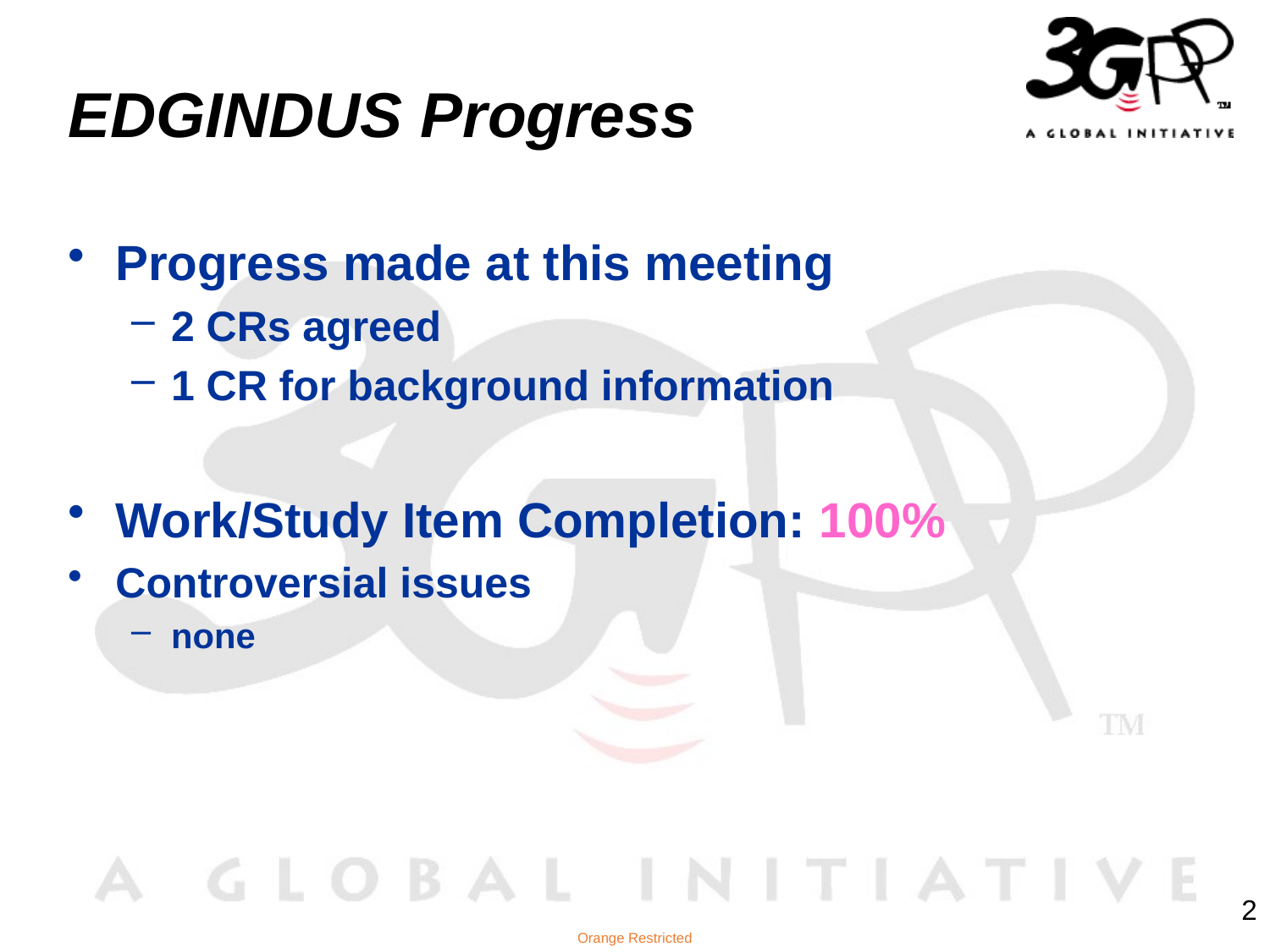

# EDGINDUS Progress

Progress made at this meeting
2 CRs agreed
1 CR for background information

Work/Study Item Completion: 100%
Controversial issues
none

2